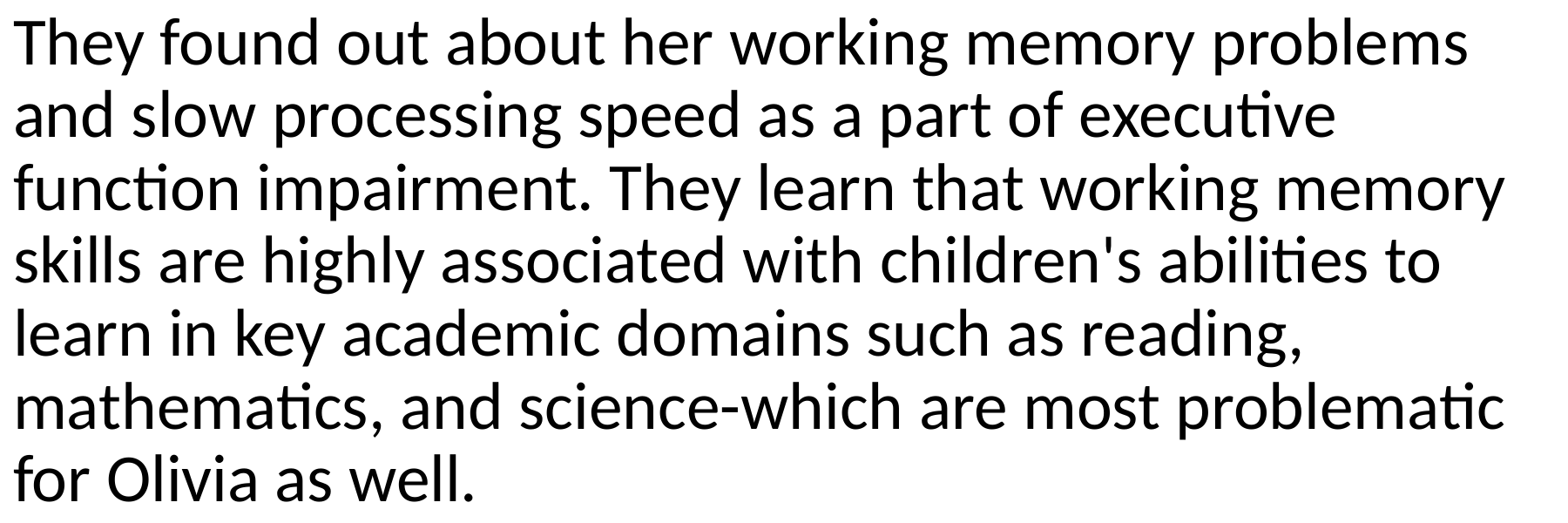

They found out about her working memory problems and slow processing speed as a part of executive function impairment. They learn that working memory skills are highly associated with children's abilities to learn in key academic domains such as reading, mathematics, and science-which are most problematic for Olivia as well.